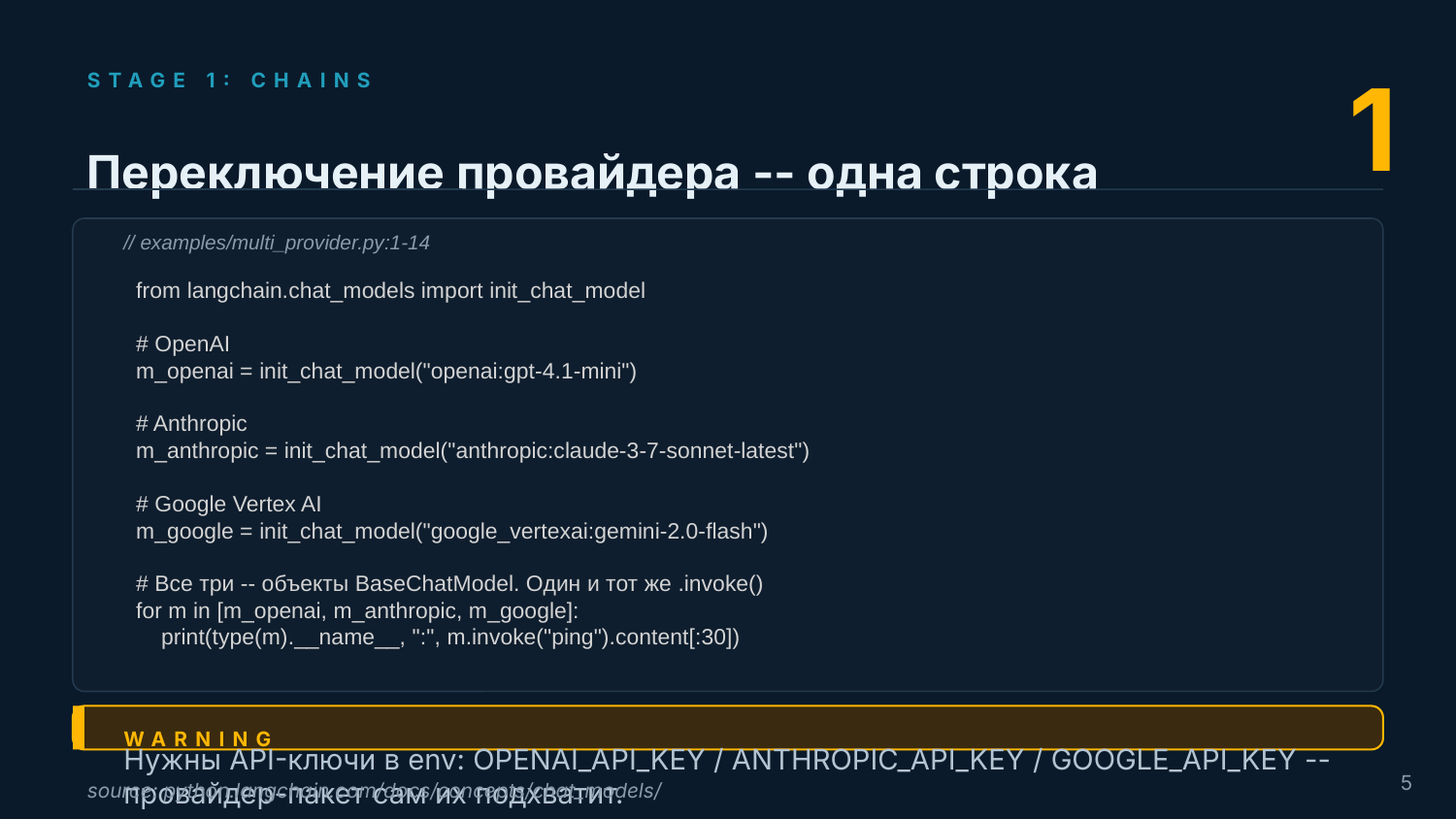

1
STAGE 1: CHAINS
Переключение провайдера -- одна строка

// examples/multi_provider.py:1-14
  from langchain.chat_models import init_chat_model

  # OpenAI
  m_openai = init_chat_model("openai:gpt-4.1-mini")

  # Anthropic
  m_anthropic = init_chat_model("anthropic:claude-3-7-sonnet-latest")

  # Google Vertex AI
  m_google = init_chat_model("google_vertexai:gemini-2.0-flash")

  # Все три -- объекты BaseChatModel. Один и тот же .invoke()
  for m in [m_openai, m_anthropic, m_google]:
      print(type(m).__name__, ":", m.invoke("ping").content[:30])

WARNING
Нужны API-ключи в env: OPENAI_API_KEY / ANTHROPIC_API_KEY / GOOGLE_API_KEY -- провайдер-пакет сам их подхватит.
5
source: python.langchain.com/docs/concepts/chat_models/